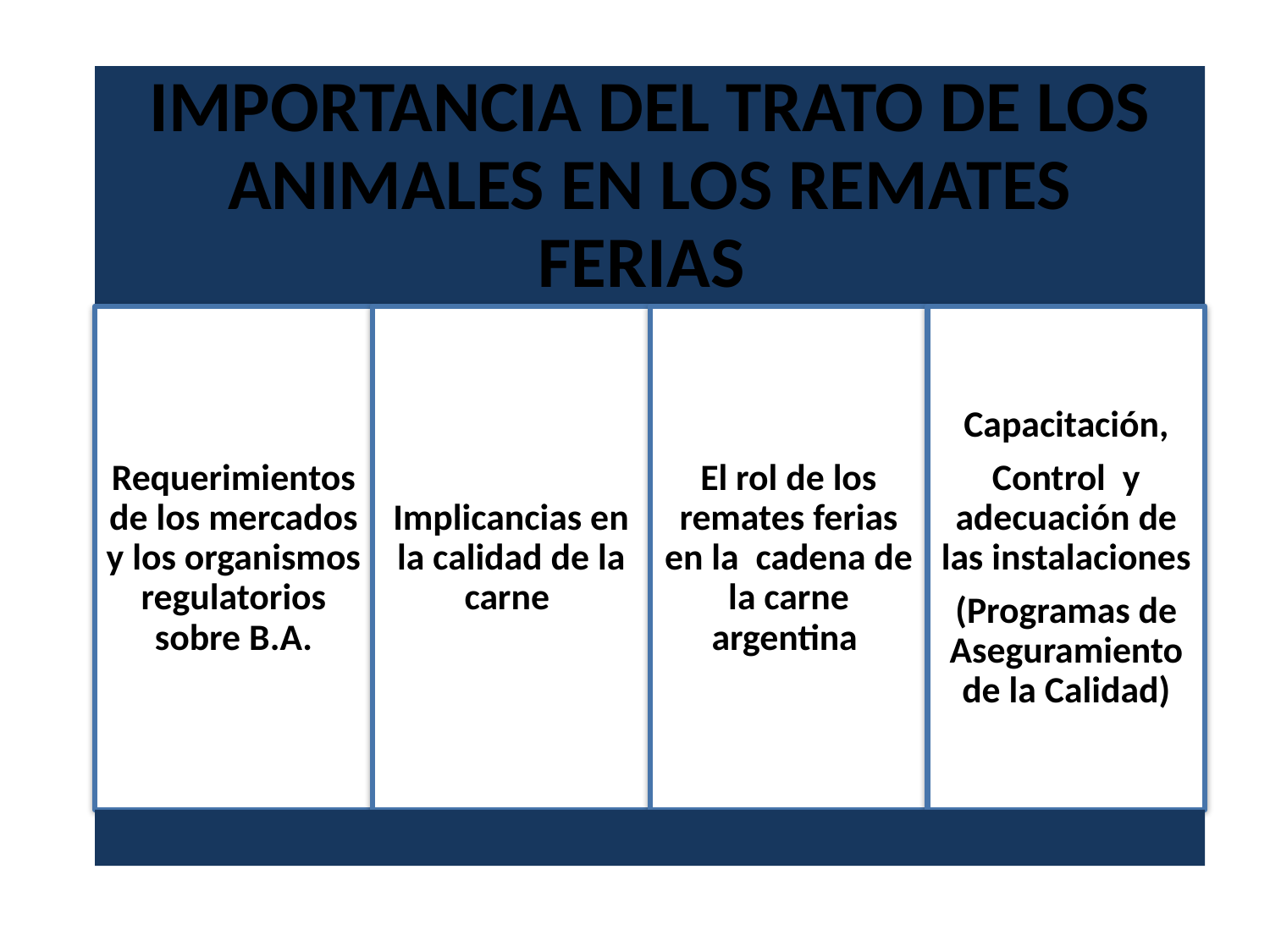

IMPORTANCIA DEL TRATO DE LOS ANIMALES EN LOS REMATES FERIAS
Requerimientos de los mercados y los organismos regulatorios sobre B.A.
Implicancias en la calidad de la carne
El rol de los remates ferias en la  cadena de la carne argentina
Capacitación,
Control  y adecuación de las instalaciones
(Programas de Aseguramiento de la Calidad)